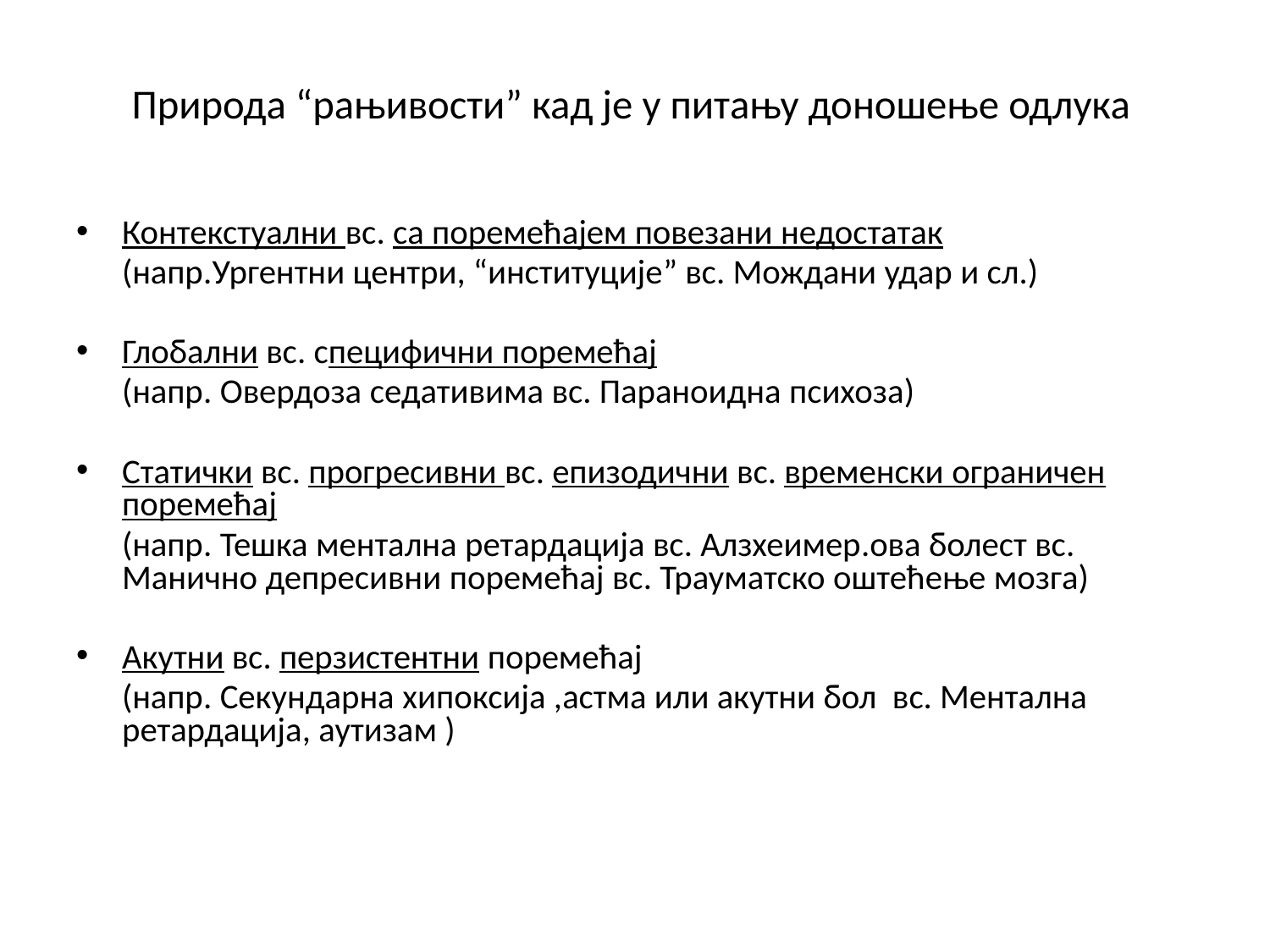

# Природа “рањивости” кад је у питању доношење одлука
Контекстуални вс. са поремећајем повезани недостатак
	(напр.Ургентни центри, “институције” вс. Мождани удар и сл.)

Глобални вс. специфични поремећај
	(напр. Овердоза седативима вс. Параноидна психоза)

Статички вс. прогресивни вс. епизодични вс. временски ограничен поремећај
	(напр. Тешка ментална ретардација вс. Алзхеимер.ова болест вс. Манично депресивни поремећај вс. Трауматско оштећење мозга)

Акутни вс. перзистентни поремећај
	(напр. Секундарна хипоксија ,астма или акутни бол  вс. Ментална ретардација, аутизам )